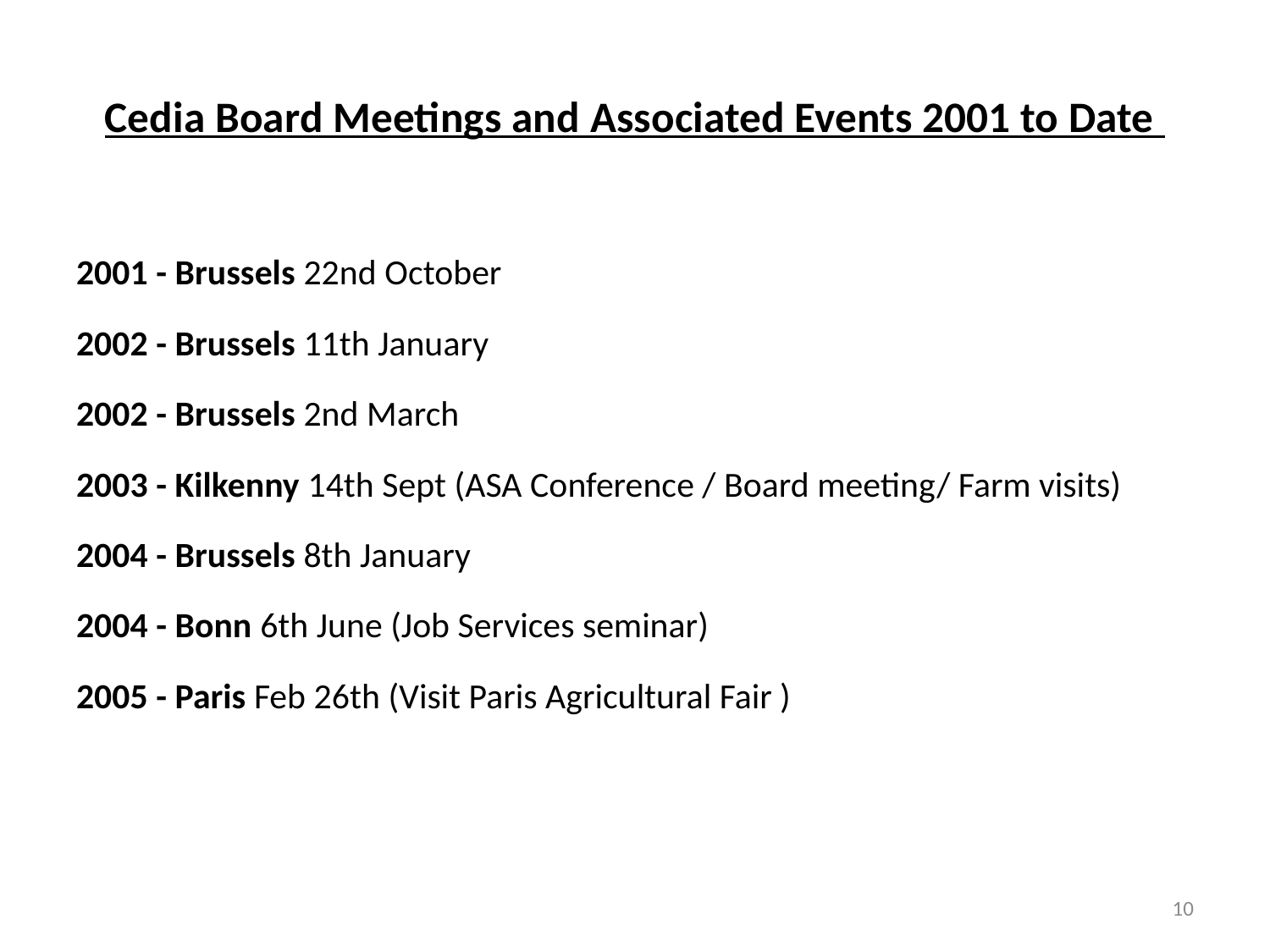

# Cedia Board Meetings and Associated Events 2001 to Date
2001 - Brussels 22nd October
2002 - Brussels 11th January
2002 - Brussels 2nd March
2003 - Kilkenny 14th Sept (ASA Conference / Board meeting/ Farm visits)
2004 - Brussels 8th January
2004 - Bonn 6th June (Job Services seminar)
2005 - Paris Feb 26th (Visit Paris Agricultural Fair )

10